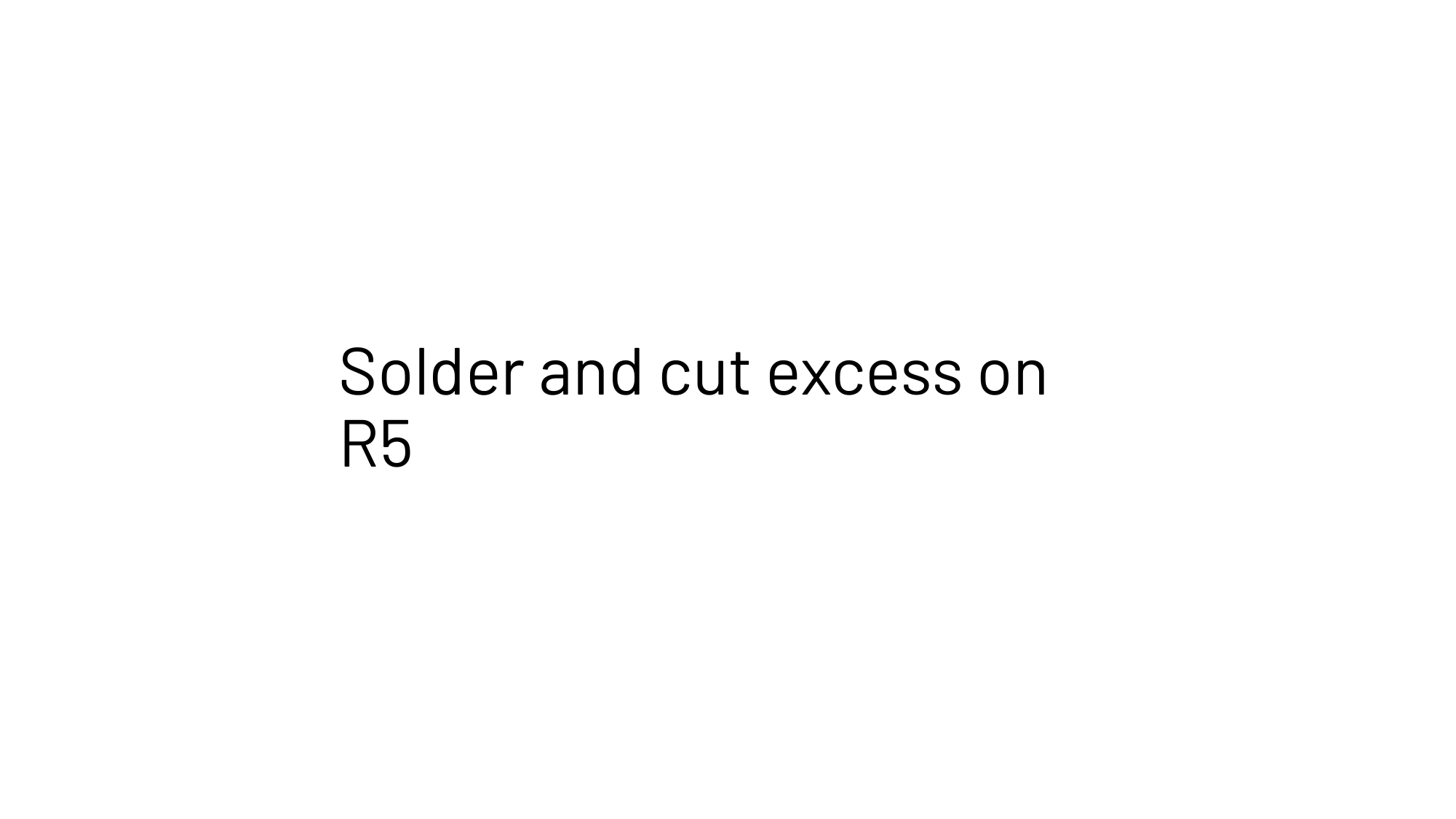

# Solder and cut excess on R5